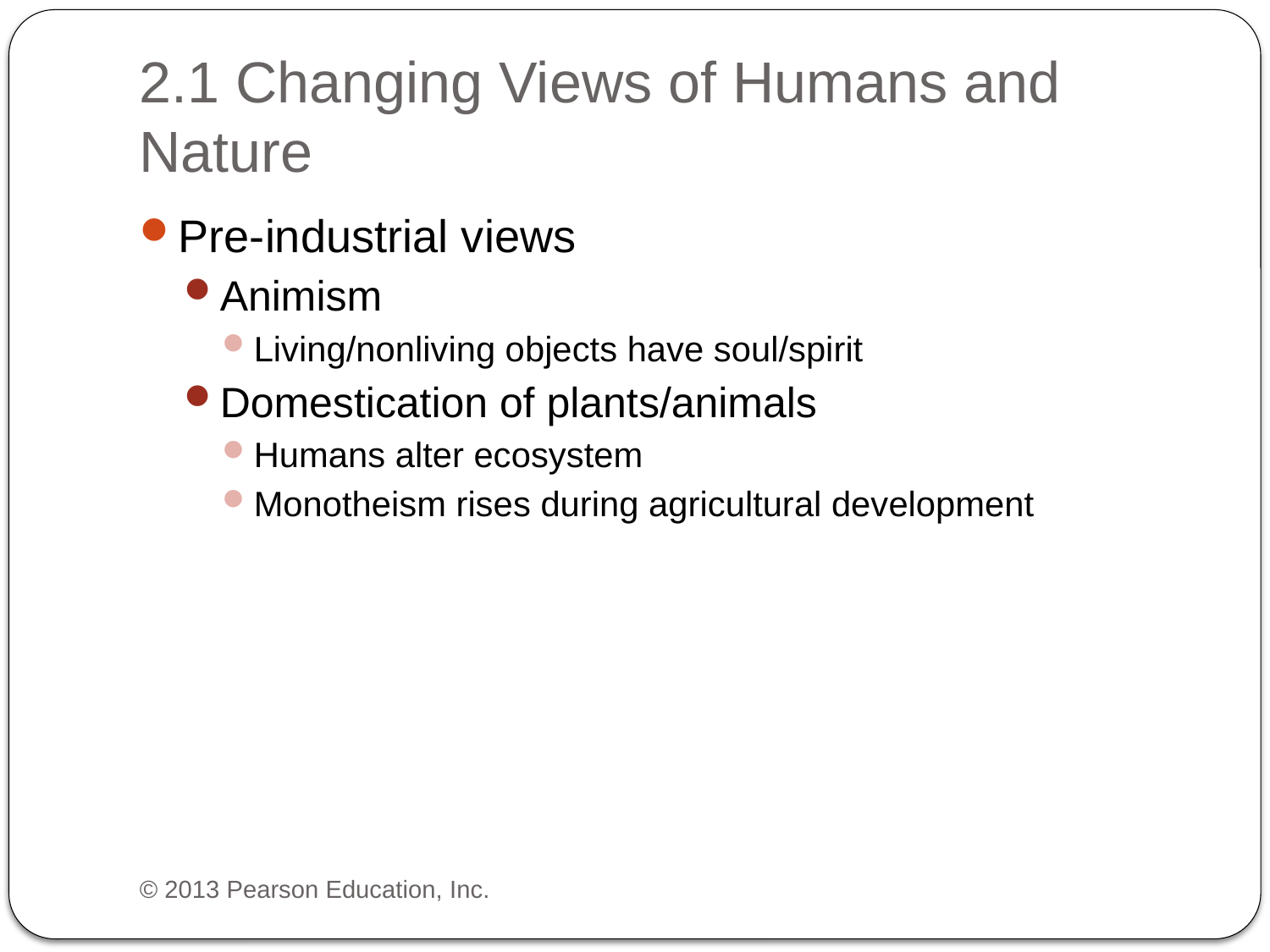

# 2.1 Changing Views of Humans and Nature
Pre-industrial views
Animism
Living/nonliving objects have soul/spirit
Domestication of plants/animals
Humans alter ecosystem
Monotheism rises during agricultural development
© 2013 Pearson Education, Inc.